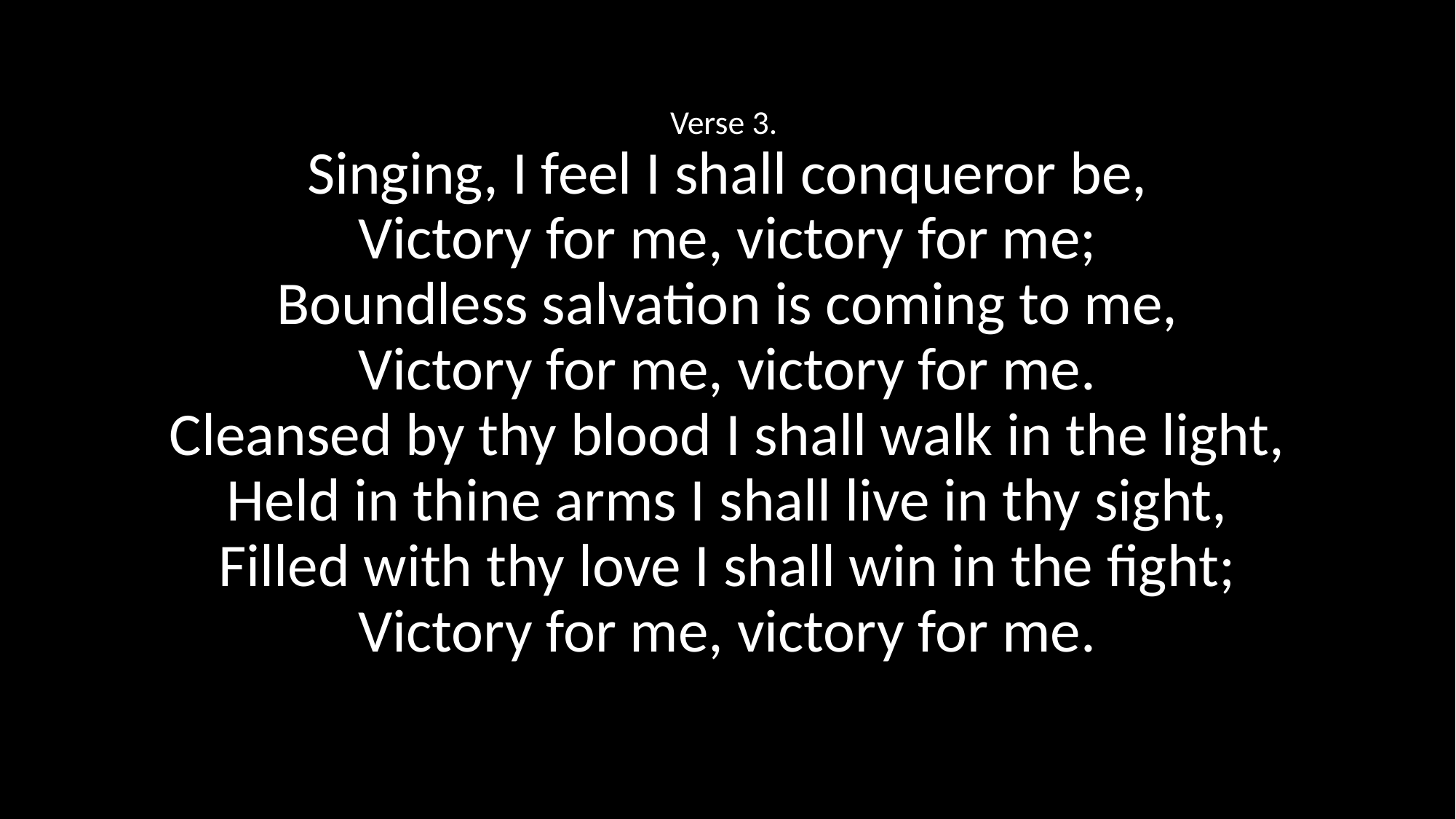

Verse 3.
Singing, I feel I shall conqueror be,
Victory for me, victory for me;
Boundless salvation is coming to me,
Victory for me, victory for me.
Cleansed by thy blood I shall walk in the light,
Held in thine arms I shall live in thy sight,
Filled with thy love I shall win in the fight;
Victory for me, victory for me.